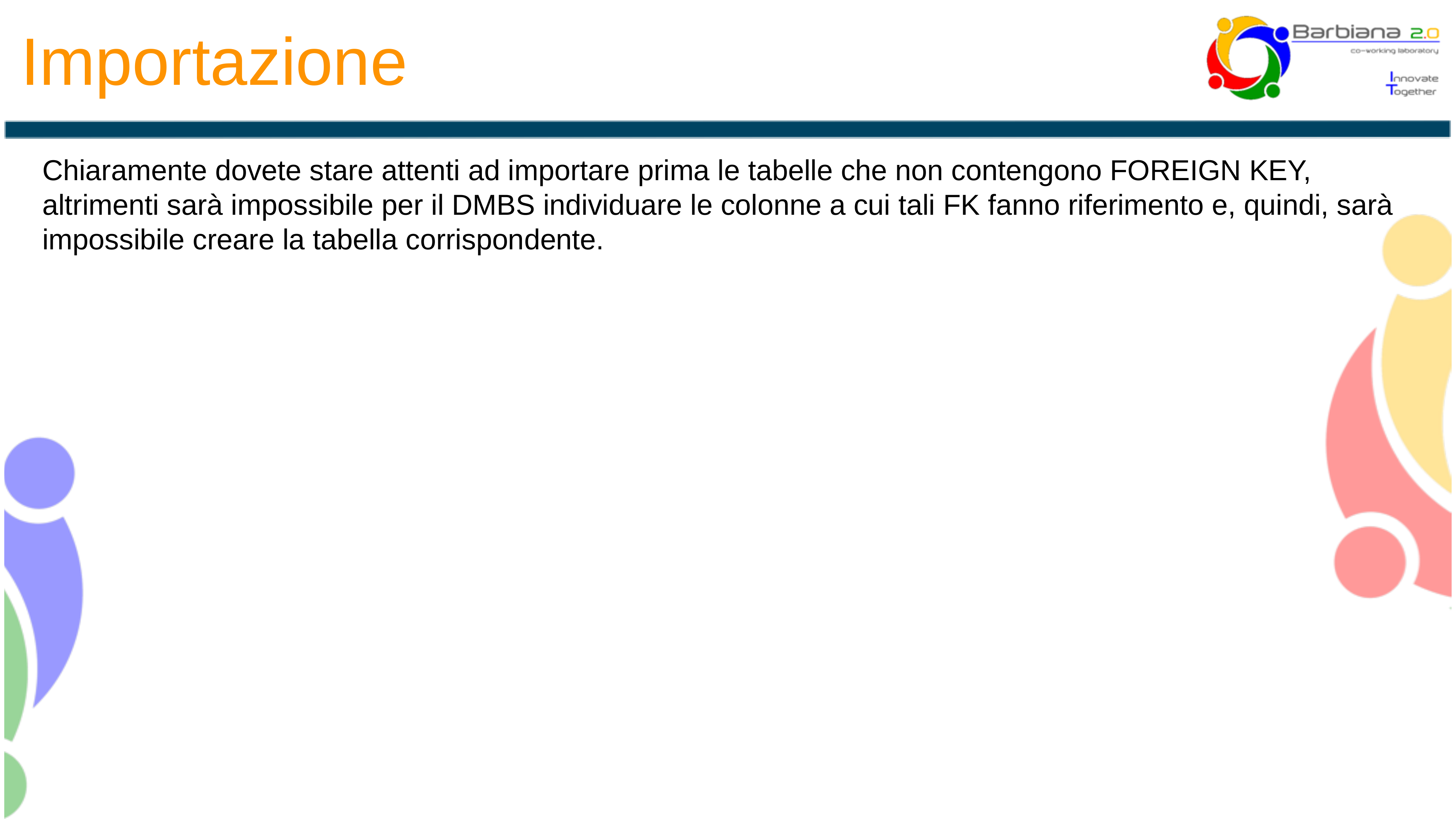

Importazione
Chiaramente dovete stare attenti ad importare prima le tabelle che non contengono FOREIGN KEY, altrimenti sarà impossibile per il DMBS individuare le colonne a cui tali FK fanno riferimento e, quindi, sarà impossibile creare la tabella corrispondente.